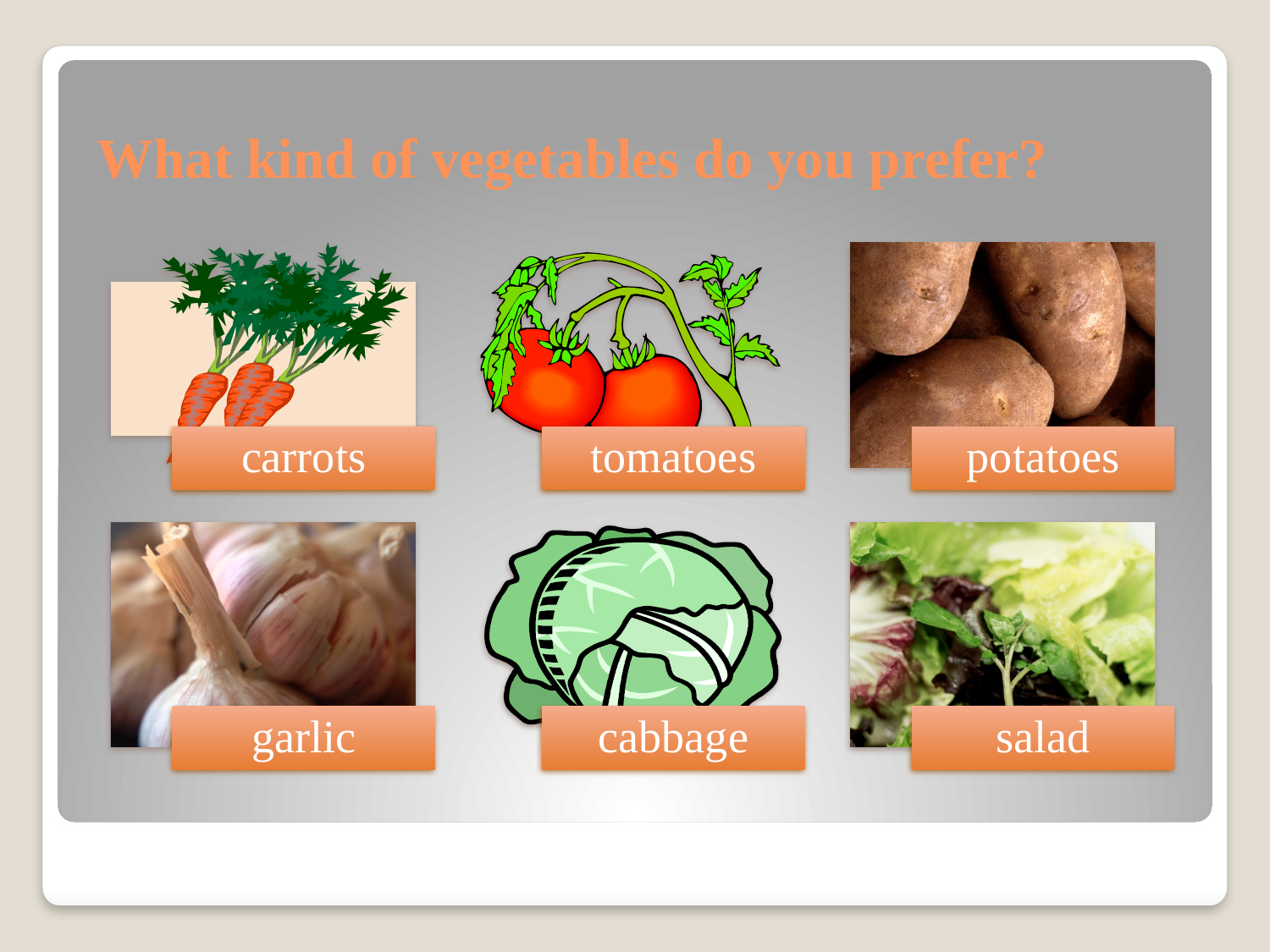

# What kind of vegetables do you prefer?
carrots
tomatoes
potatoes
garlic
cabbage
salad